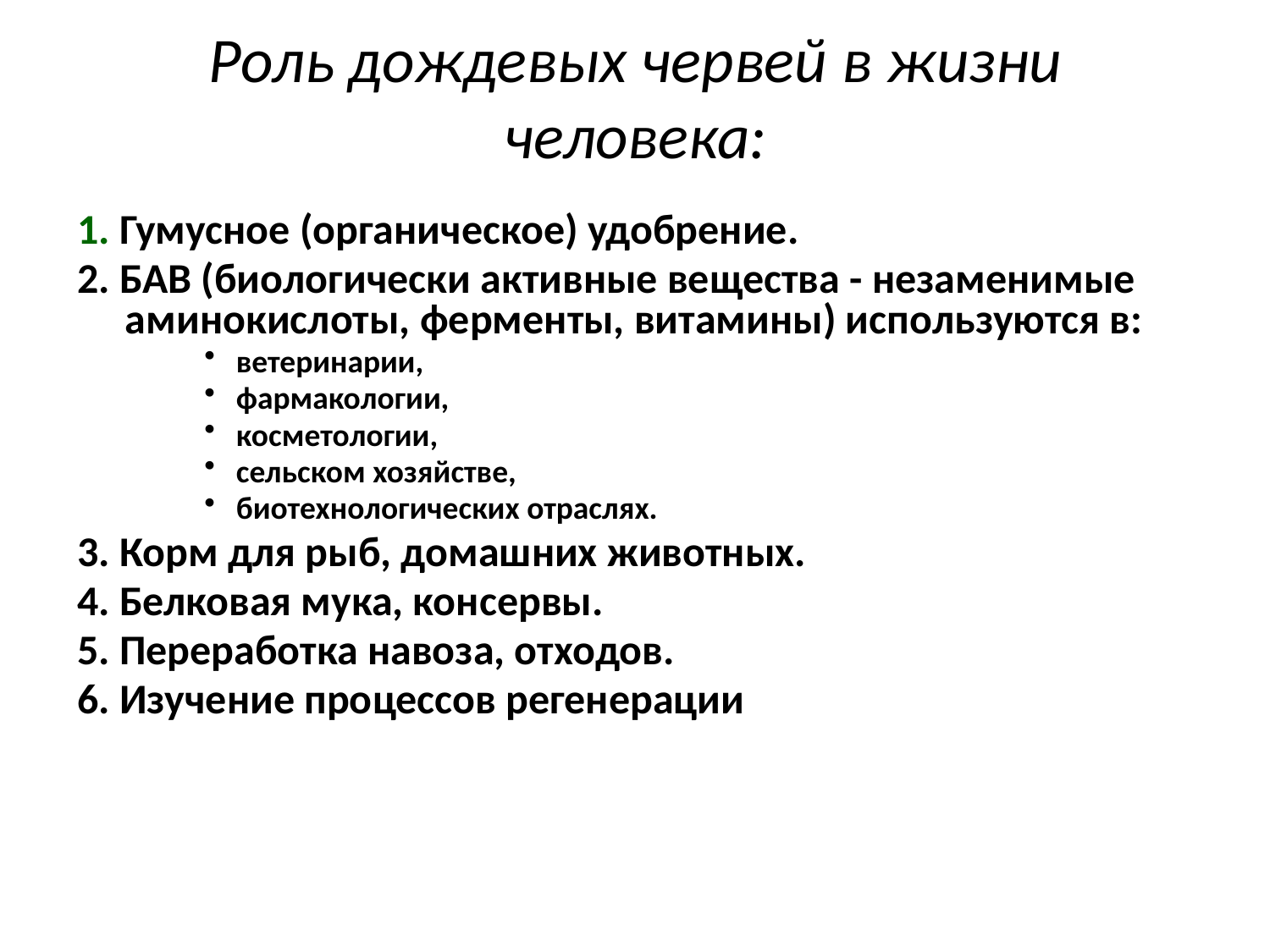

Роль дождевых червей в жизни человека:

1. Гумусное (органическое) удобрение.
2. БАВ (биологически активные вещества - незаменимые аминокислоты, ферменты, витамины) используются в:
ветеринарии,
фармакологии,
косметологии,
сельском хозяйстве,
биотехнологических отраслях.
3. Корм для рыб, домашних животных.
4. Белковая мука, консервы.
5. Переработка навоза, отходов.
6. Изучение процессов регенерации